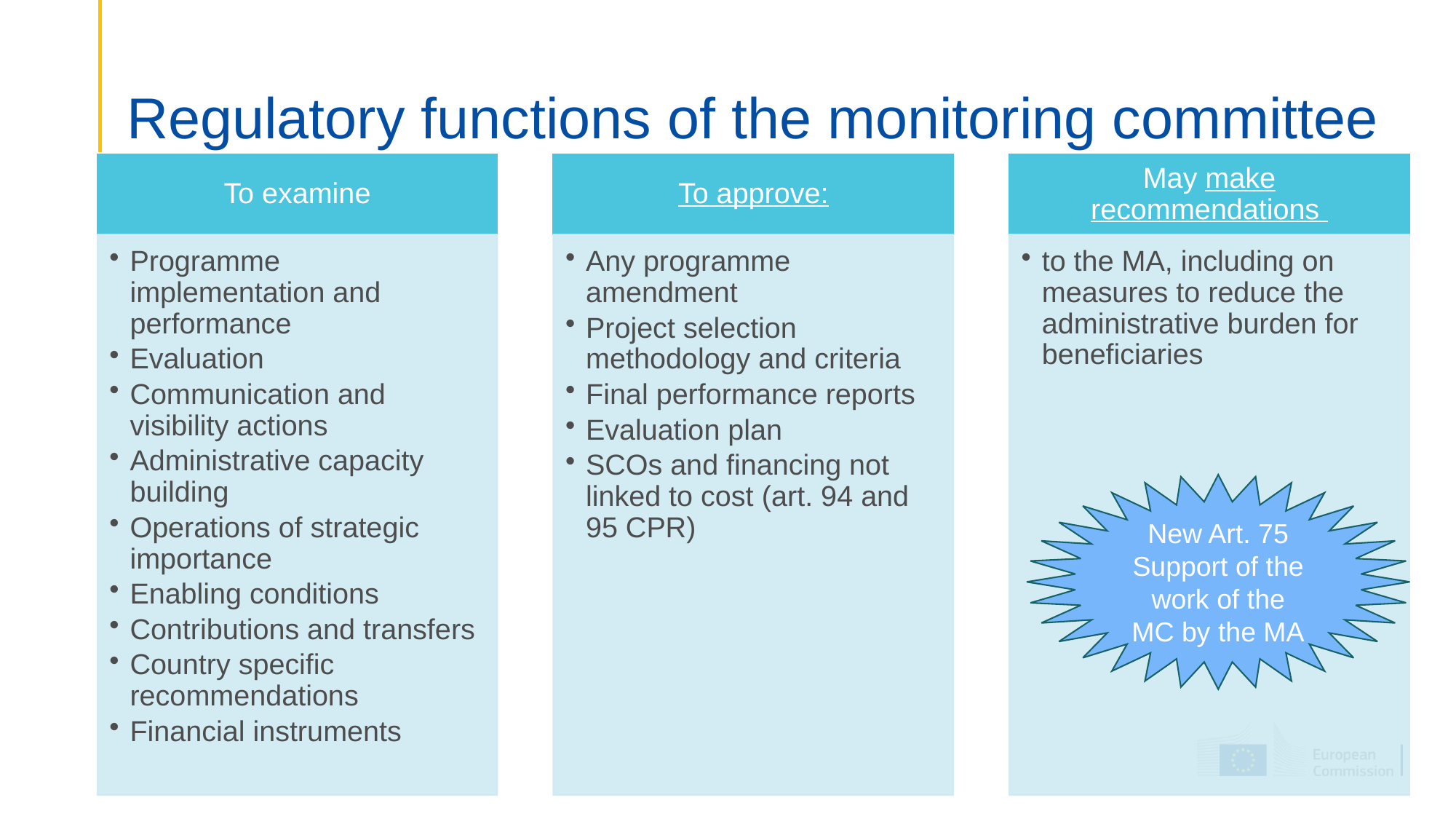

# Regulatory functions of the monitoring committee
To examine
Programme implementation and performance
Evaluation
Communication and visibility actions
Administrative capacity building
Operations of strategic importance
Enabling conditions
Contributions and transfers
Country specific recommendations
Financial instruments

To approve:
Any programme amendment
Project selection methodology and criteria
Final performance reports
Evaluation plan
SCOs and financing not linked to cost (art. 94 and 95 CPR)
May make recommendations
to the MA, including on measures to reduce the administrative burden for beneficiaries

New Art. 75 Support of the work of the MC by the MA